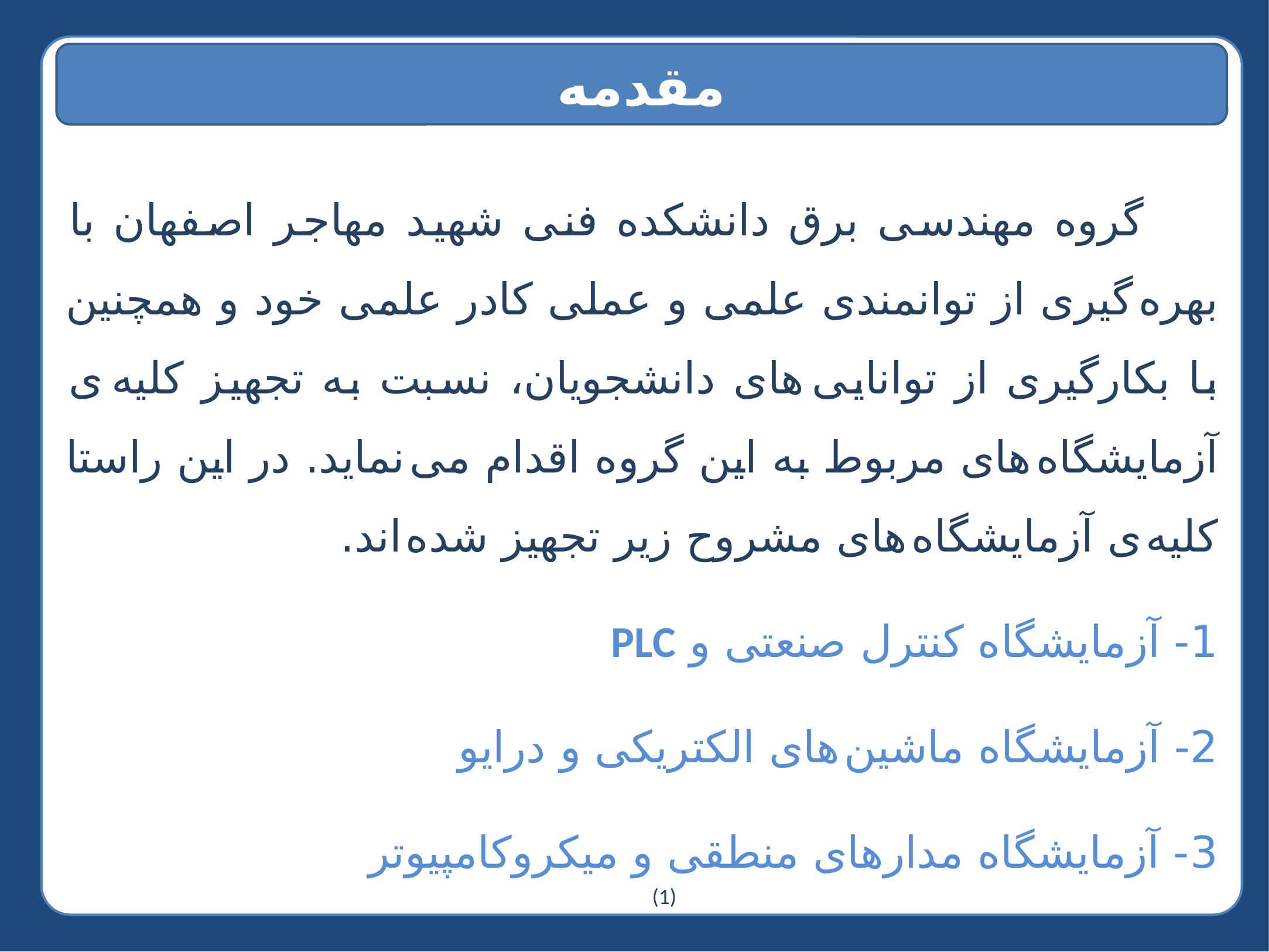

(1)
مقدمه
    گروه مهندسی برق دانشکده فنی شهید مهاجر اصفهان با بهره گیری از توانمندی علمی و عملی کادر علمی خود و همچنین با بکارگیری از توانایی های دانشجویان، نسبت به تجهیز کلیه ی آزمایشگاه های مربوط به این گروه اقدام می نماید. در این راستا کلیه ی آزمایشگاه های مشروح زیر تجهیز شده اند.
1- آزمایشگاه کنترل صنعتی و PLC
2- آزمایشگاه ماشین های الکتریکی و درایو
3- آزمایشگاه مدارهای منطقی و میکروکامپیوتر